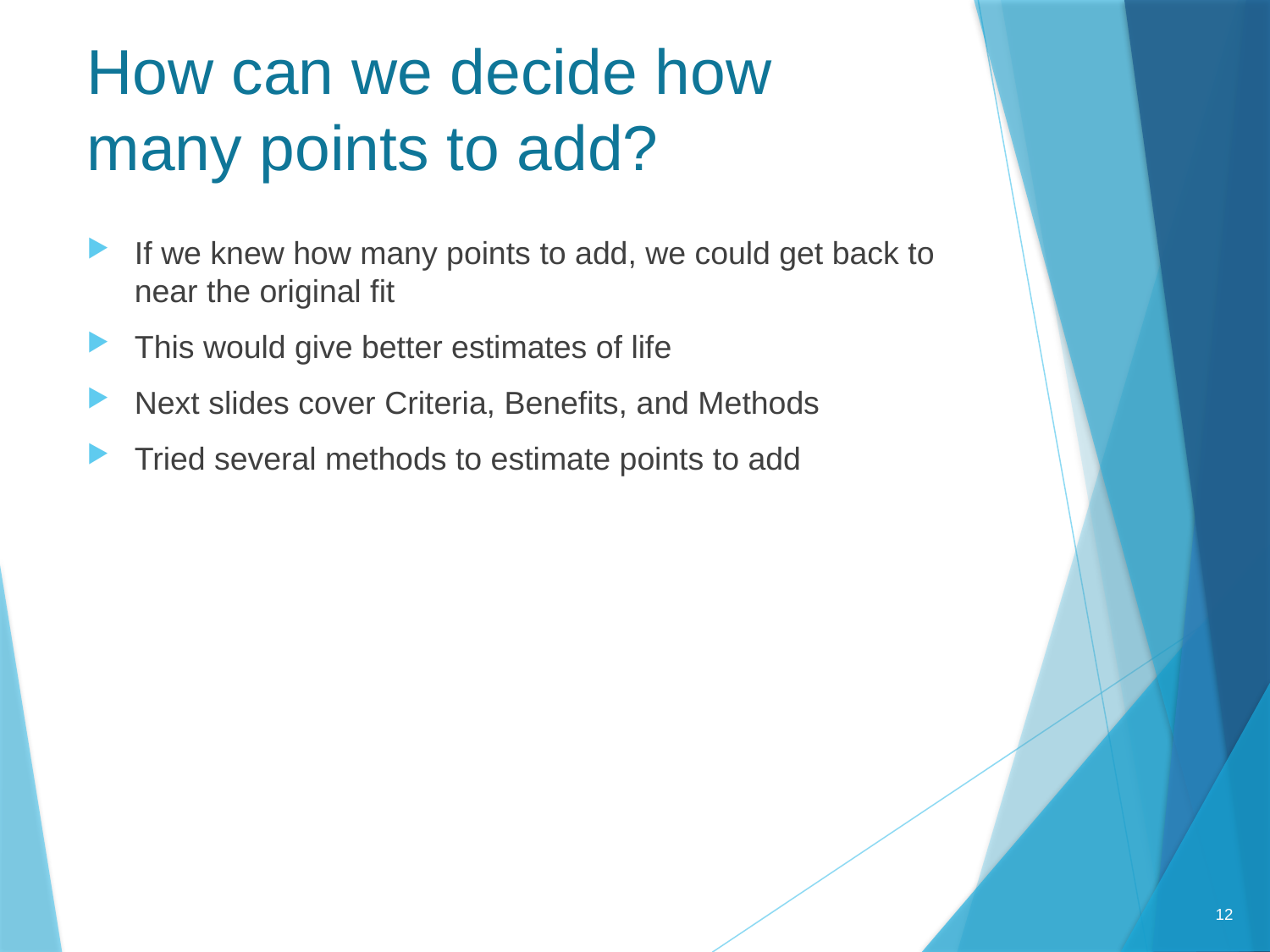

# How can we decide how many points to add?
If we knew how many points to add, we could get back to near the original fit
This would give better estimates of life
Next slides cover Criteria, Benefits, and Methods
Tried several methods to estimate points to add
12